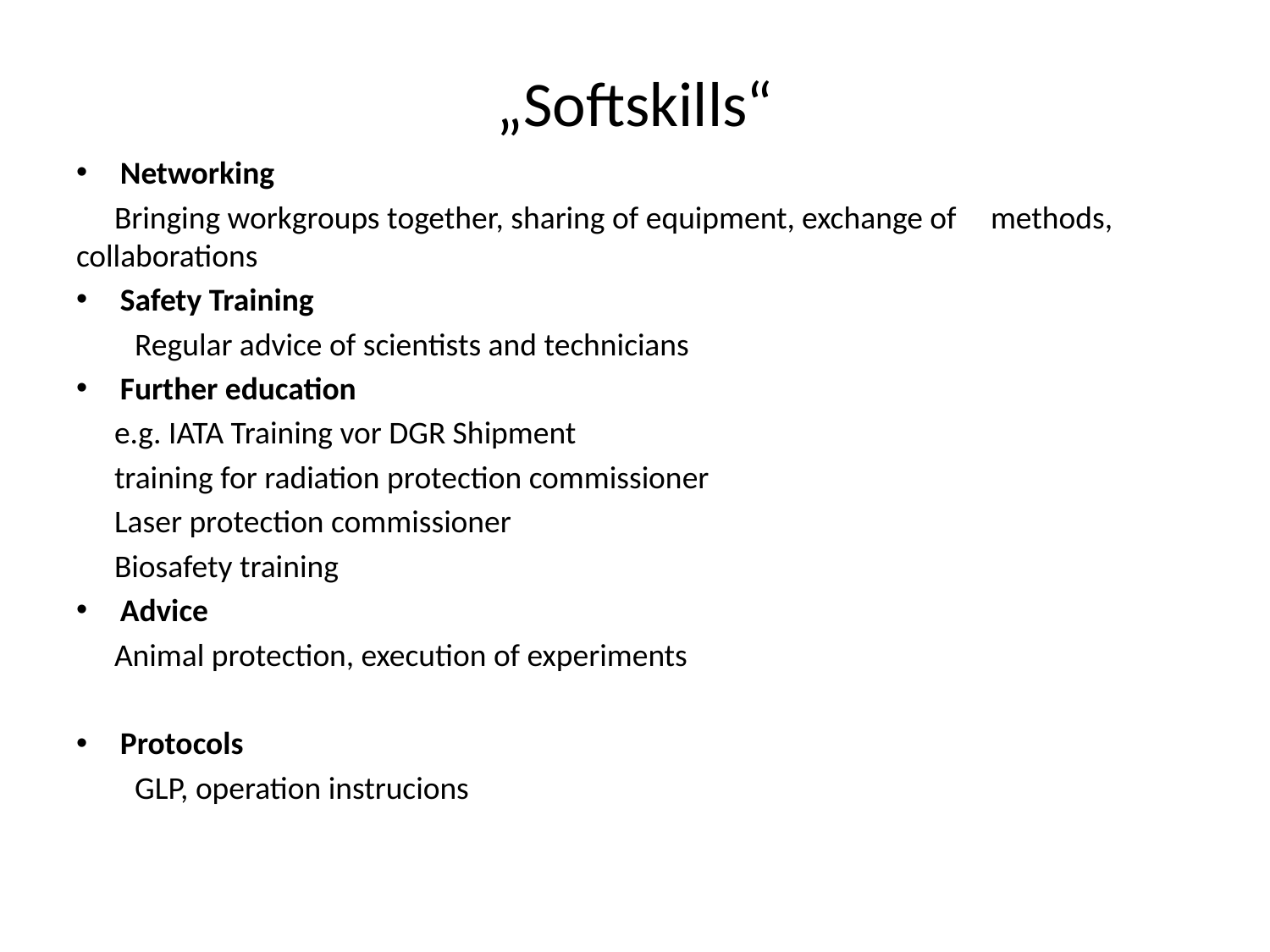

# „Softskills“
Networking
    	Bringing workgroups together, sharing of equipment, exchange of 	methods, collaborations
Safety Training
	Regular advice of scientists and technicians
Further education
 	e.g. IATA Training vor DGR Shipment
	training for radiation protection commissioner
	Laser protection commissioner
	Biosafety training
Advice
   	Animal protection, execution of experiments

Protocols
	GLP, operation instrucions